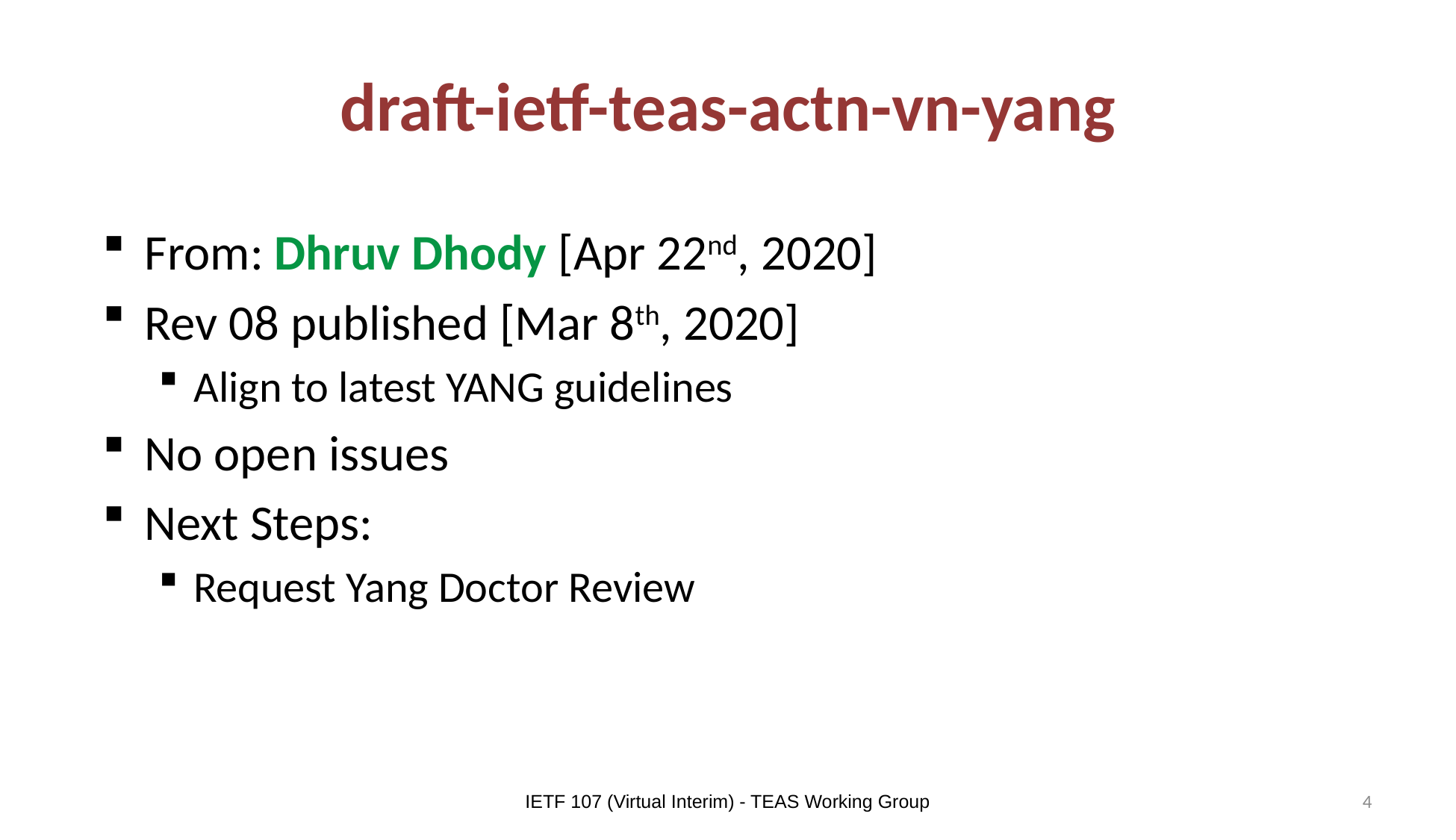

# draft-ietf-teas-actn-vn-yang

From: Dhruv Dhody [Apr 22nd, 2020]
Rev 08 published [Mar 8th, 2020]
Align to latest YANG guidelines
No open issues
Next Steps:
Request Yang Doctor Review

IETF 107 (Virtual Interim) - TEAS Working Group
4